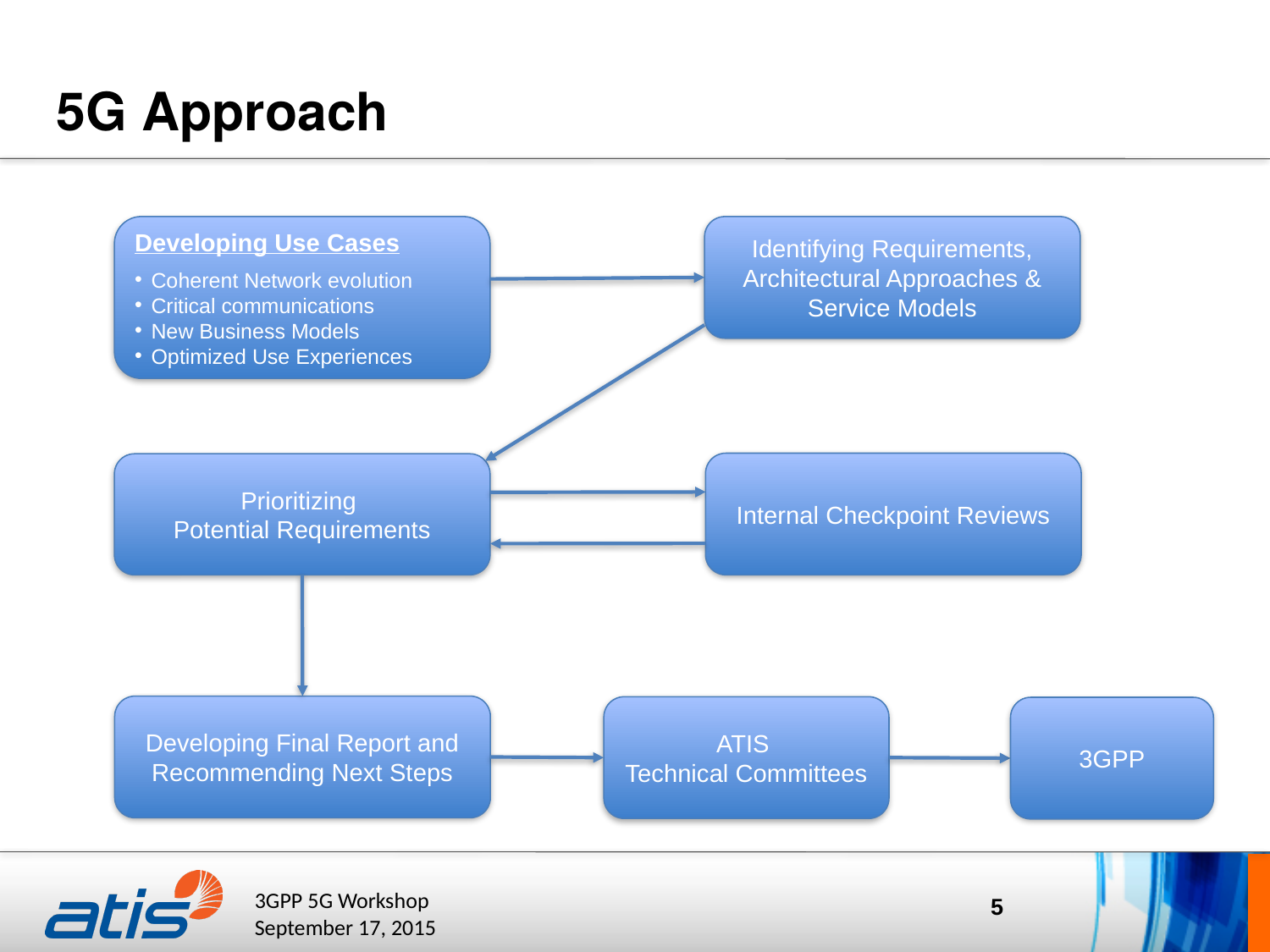

# 5G Approach
Developing Use Cases
Coherent Network evolution
Critical communications
New Business Models
Optimized Use Experiences
Identifying Requirements, Architectural Approaches & Service Models
*
Internal Checkpoint Reviews
Prioritizing
Potential Requirements
Developing Final Report and Recommending Next Steps
ATIS
Technical Committees
3GPP
5